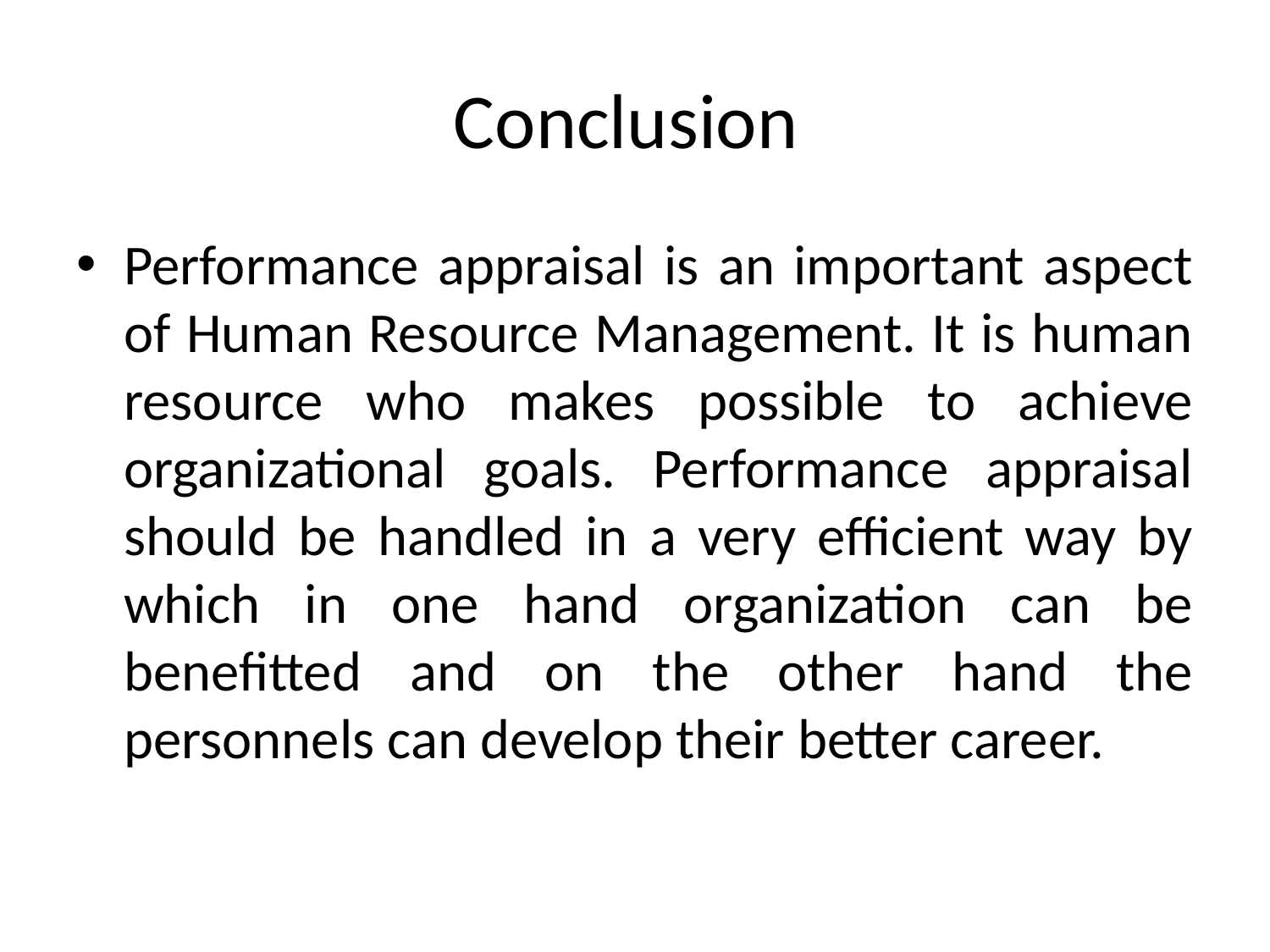

# Conclusion
Performance appraisal is an important aspect of Human Resource Management. It is human resource who makes possible to achieve organizational goals. Performance appraisal should be handled in a very efficient way by which in one hand organization can be benefitted and on the other hand the personnels can develop their better career.